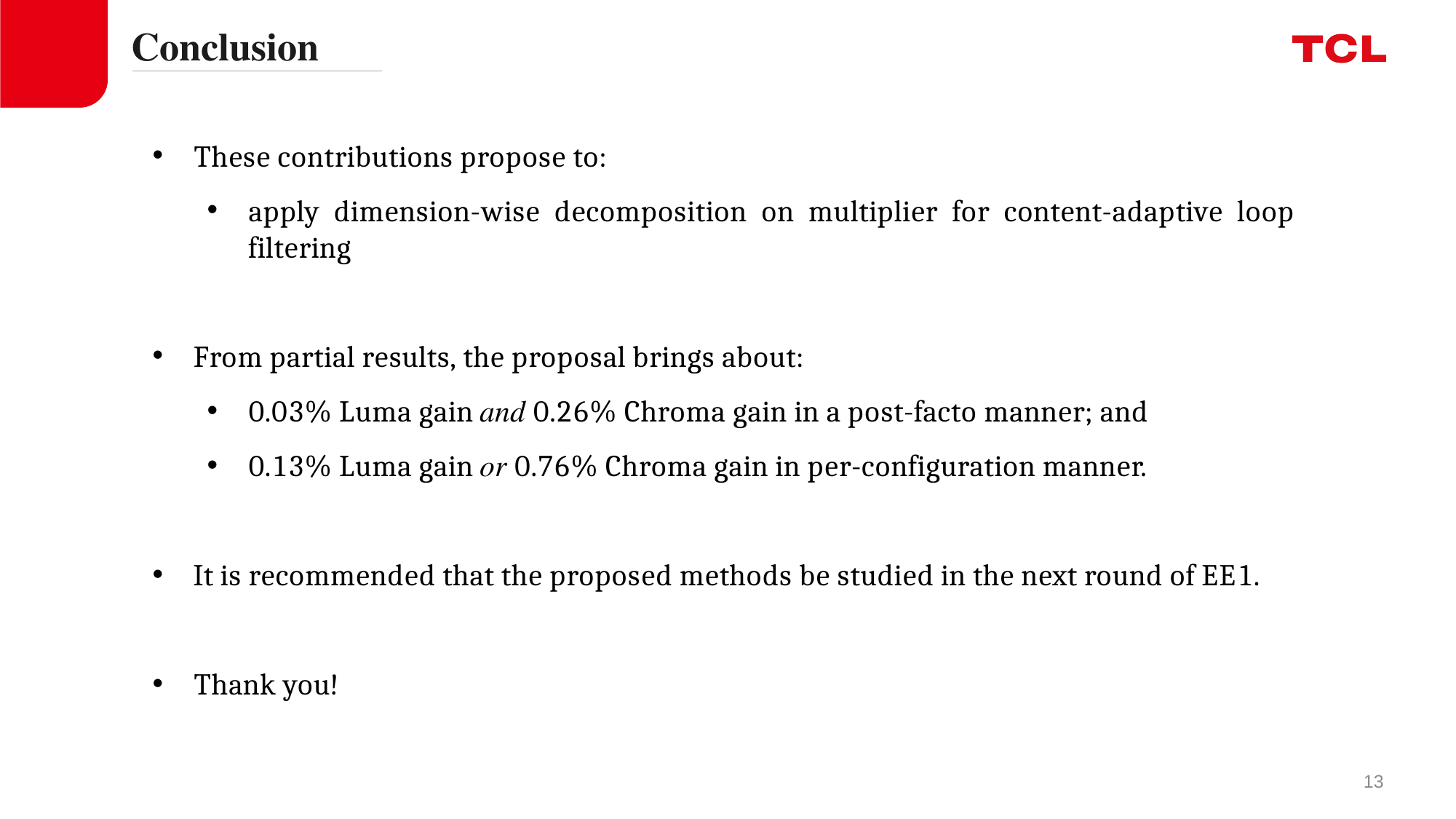

Conclusion
These contributions propose to:
apply dimension-wise decomposition on multiplier for content-adaptive loop filtering

From partial results, the proposal brings about:
0.03% Luma gain and 0.26% Chroma gain in a post-facto manner; and
0.13% Luma gain or 0.76% Chroma gain in per-configuration manner.

It is recommended that the proposed methods be studied in the next round of EE1.

Thank you!
13